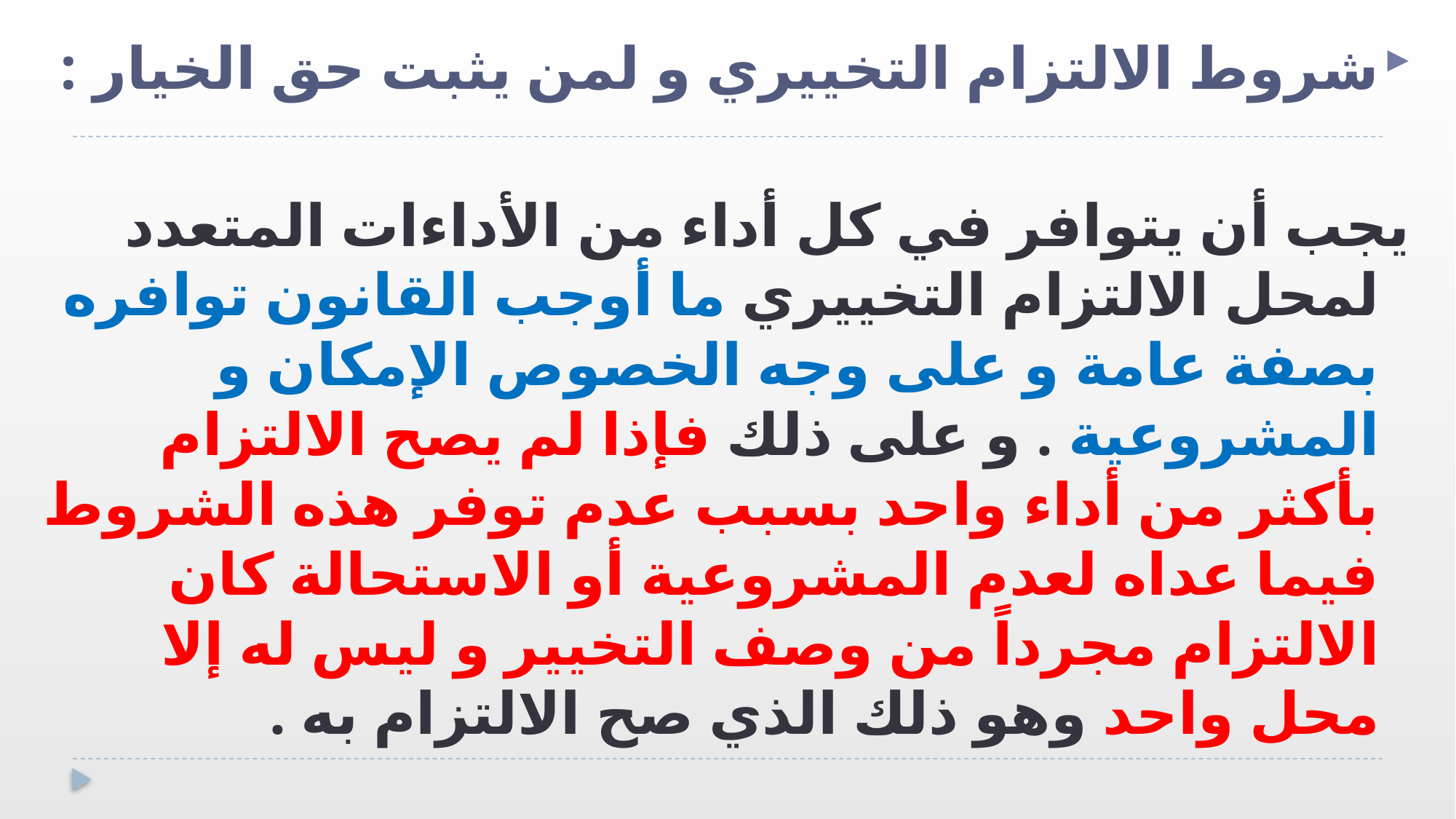

شروط الالتزام التخييري و لمن يثبت حق الخيار :

يجب أن يتوافر في كل أداء من الأداءات المتعدد لمحل الالتزام التخييري ما أوجب القانون توافره بصفة عامة و على وجه الخصوص الإمكان و المشروعية . و على ذلك فإذا لم يصح الالتزام بأكثر من أداء واحد بسبب عدم توفر هذه الشروط فيما عداه لعدم المشروعية أو الاستحالة كان الالتزام مجرداً من وصف التخيير و ليس له إلا محل واحد وهو ذلك الذي صح الالتزام به .

#